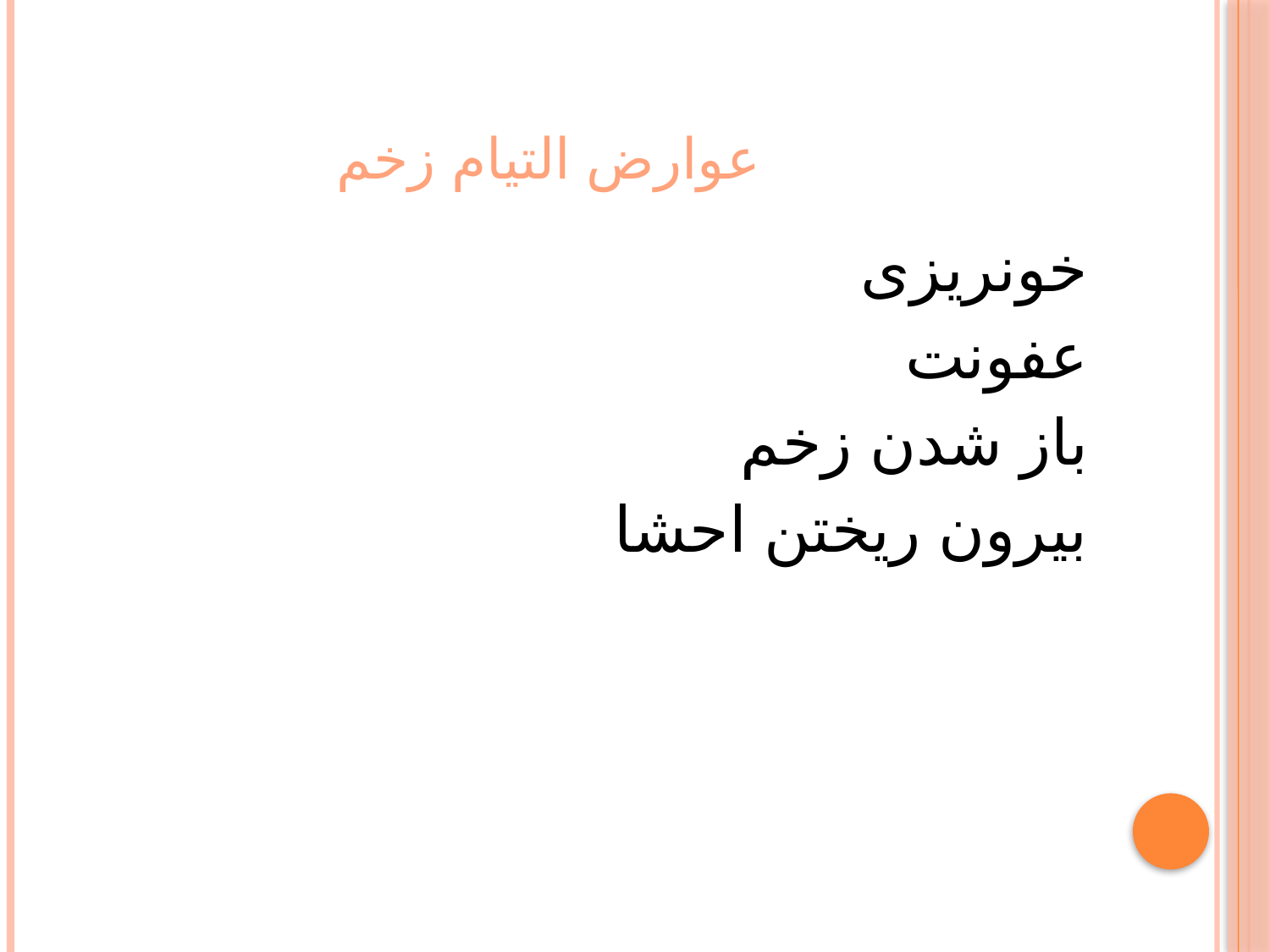

# عوارض التیام زخم
خونریزی
عفونت
باز شدن زخم
بیرون ریختن احشا